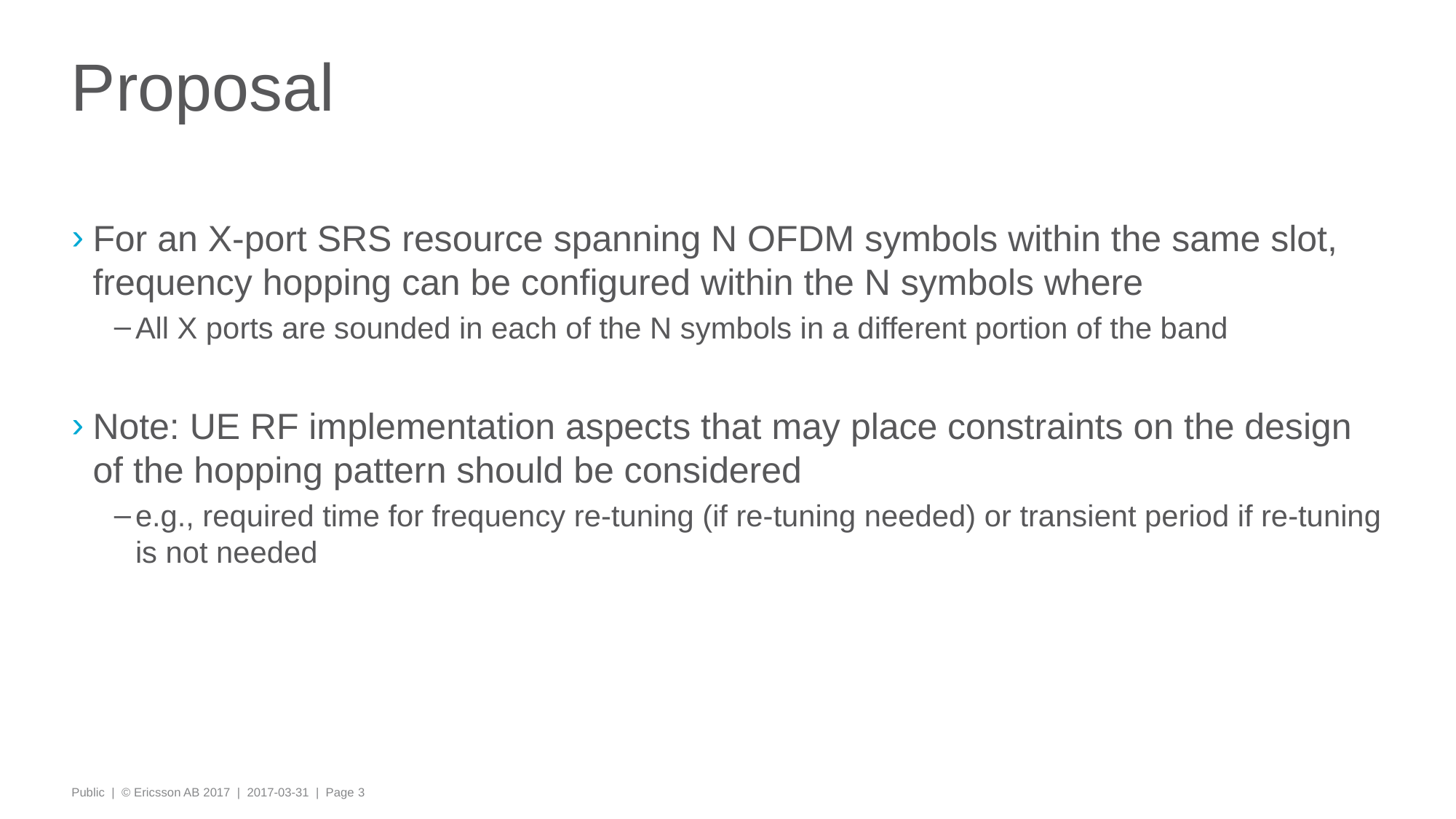

# Proposal
For an X-port SRS resource spanning N OFDM symbols within the same slot, frequency hopping can be configured within the N symbols where
All X ports are sounded in each of the N symbols in a different portion of the band

Note: UE RF implementation aspects that may place constraints on the design of the hopping pattern should be considered
e.g., required time for frequency re-tuning (if re-tuning needed) or transient period if re-tuning is not needed